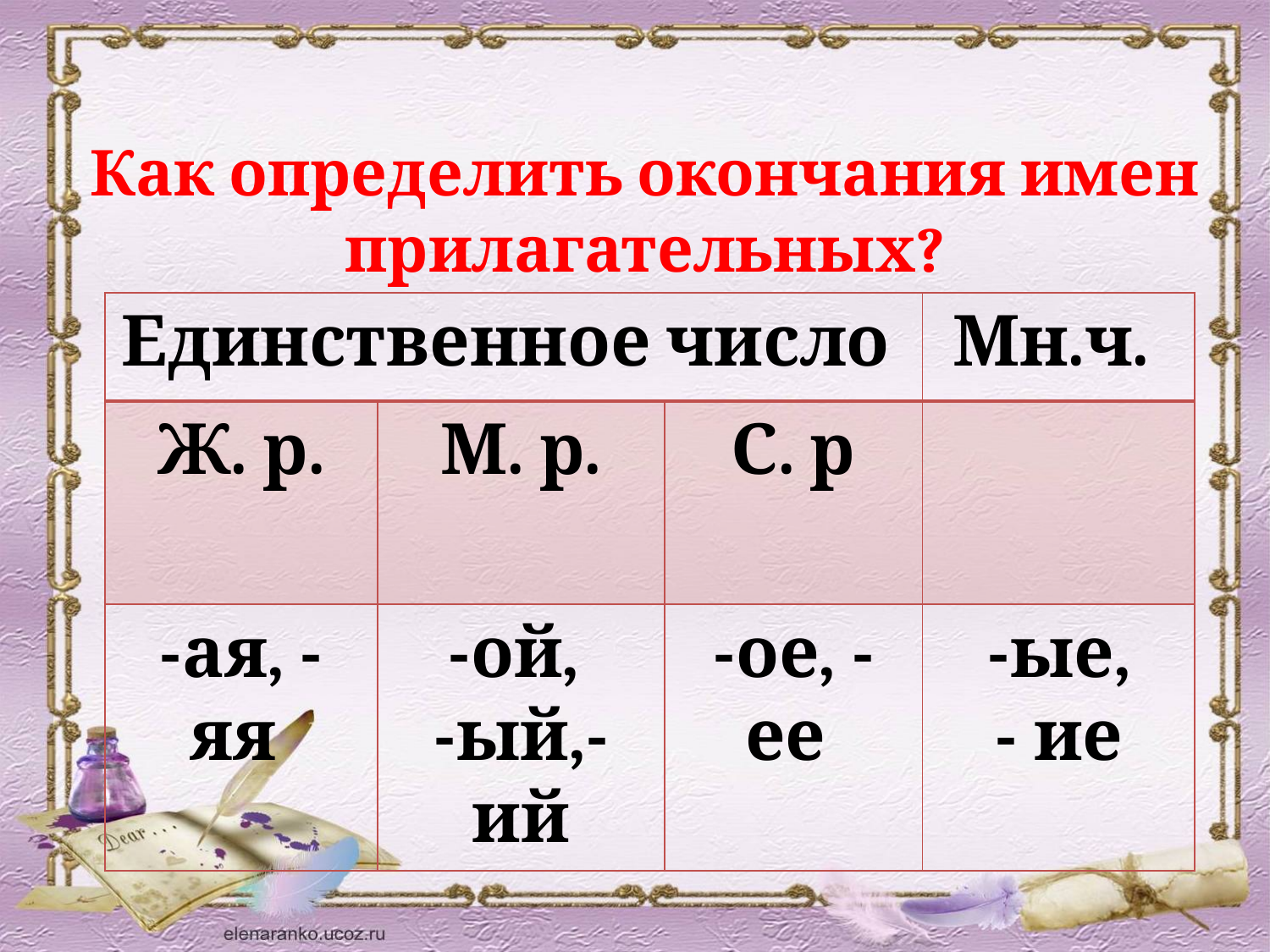

Как определить окончания имен прилагательных?
| Единственное число |  |  | Мн.ч. |
| --- | --- | --- | --- |
| Ж. р. | М. р. | С. р |  |
| -ая, -яя | -ой, -ый,-ий | -ое, -ее | -ые, - ие |